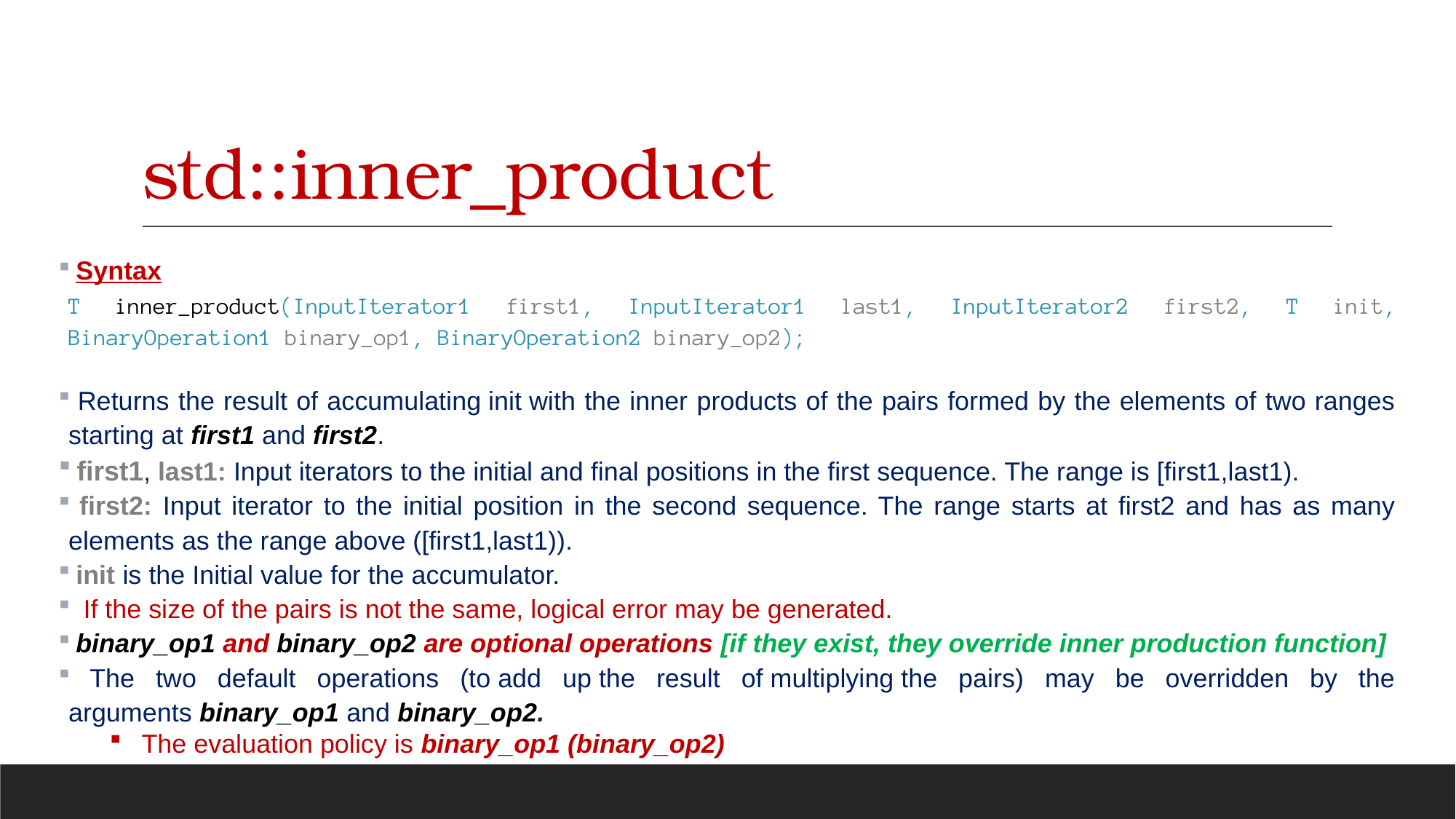

# std::inner_product
 Syntax
T inner_product(InputIterator1 first1, InputIterator1 last1, InputIterator2 first2, T init, BinaryOperation1 binary_op1, BinaryOperation2 binary_op2);

 Returns the result of accumulating init with the inner products of the pairs formed by the elements of two ranges starting at first1 and first2.
 first1, last1: Input iterators to the initial and final positions in the first sequence. The range is [first1,last1).
 first2: Input iterator to the initial position in the second sequence. The range starts at first2 and has as many elements as the range above ([first1,last1)).
 init is the Initial value for the accumulator.
  If the size of the pairs is not the same, logical error may be generated.
 binary_op1 and binary_op2 are optional operations [if they exist, they override inner production function]
 The two default operations (to add up the result of multiplying the pairs) may be overridden by the arguments binary_op1 and binary_op2.
The evaluation policy is binary_op1 (binary_op2)